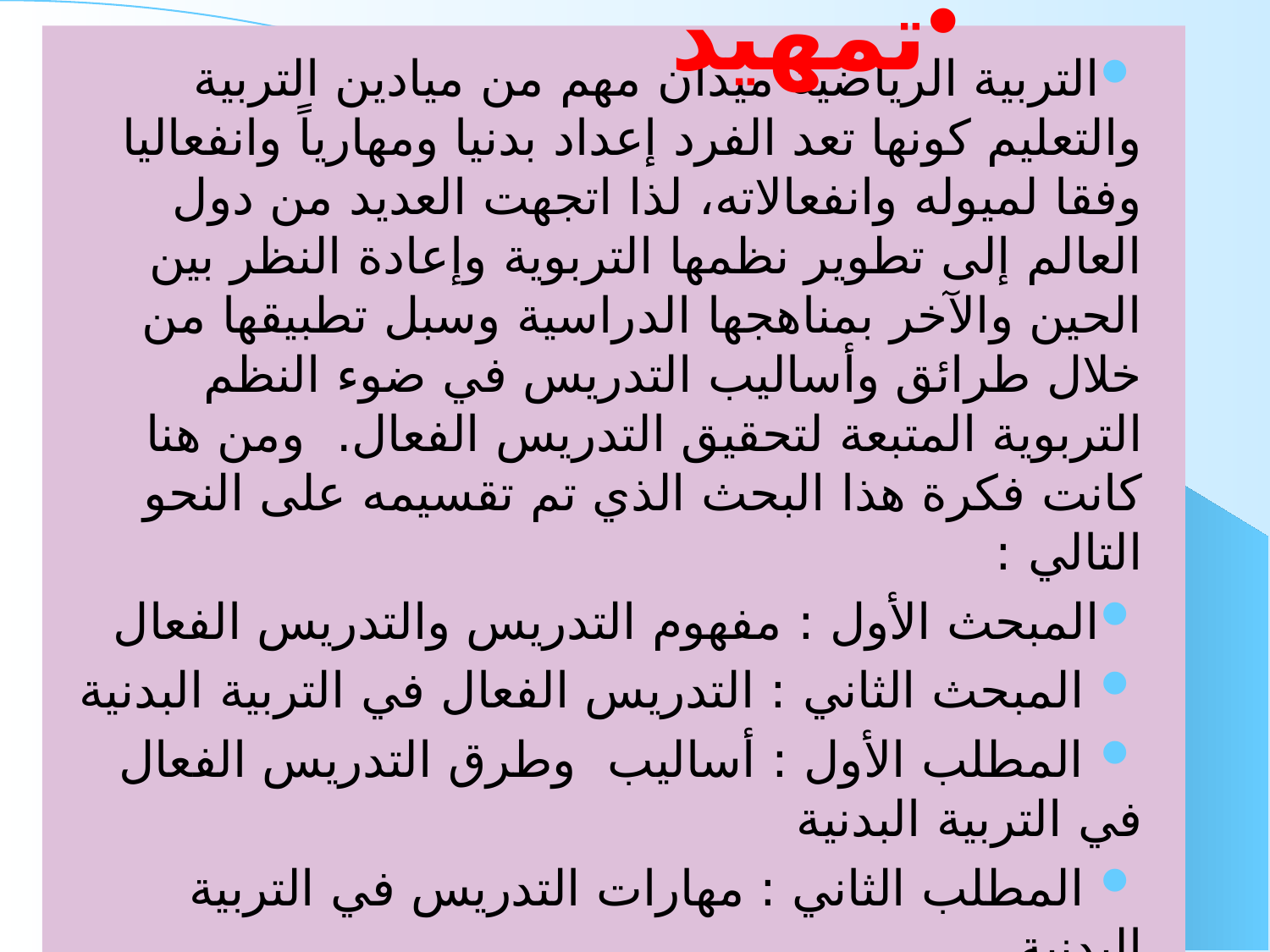

تمهيد
التربية الرياضية ميدان مهم من ميادين التربية والتعليم كونها تعد الفرد إعداد بدنيا ومهارياً وانفعاليا وفقا لميوله وانفعالاته، لذا اتجهت العديد من دول العالم إلى تطوير نظمها التربوية وإعادة النظر بين الحين والآخر بمناهجها الدراسية وسبل تطبيقها من خلال طرائق وأساليب التدريس في ضوء النظم التربوية المتبعة لتحقيق التدريس الفعال.  ومن هنا كانت فكرة هذا البحث الذي تم تقسيمه على النحو التالي :
المبحث الأول : مفهوم التدريس والتدريس الفعال
 المبحث الثاني : التدريس الفعال في التربية البدنية
 المطلب الأول : أساليب  وطرق التدريس الفعال في التربية البدنية
 المطلب الثاني : مهارات التدريس في التربية البدنية

2